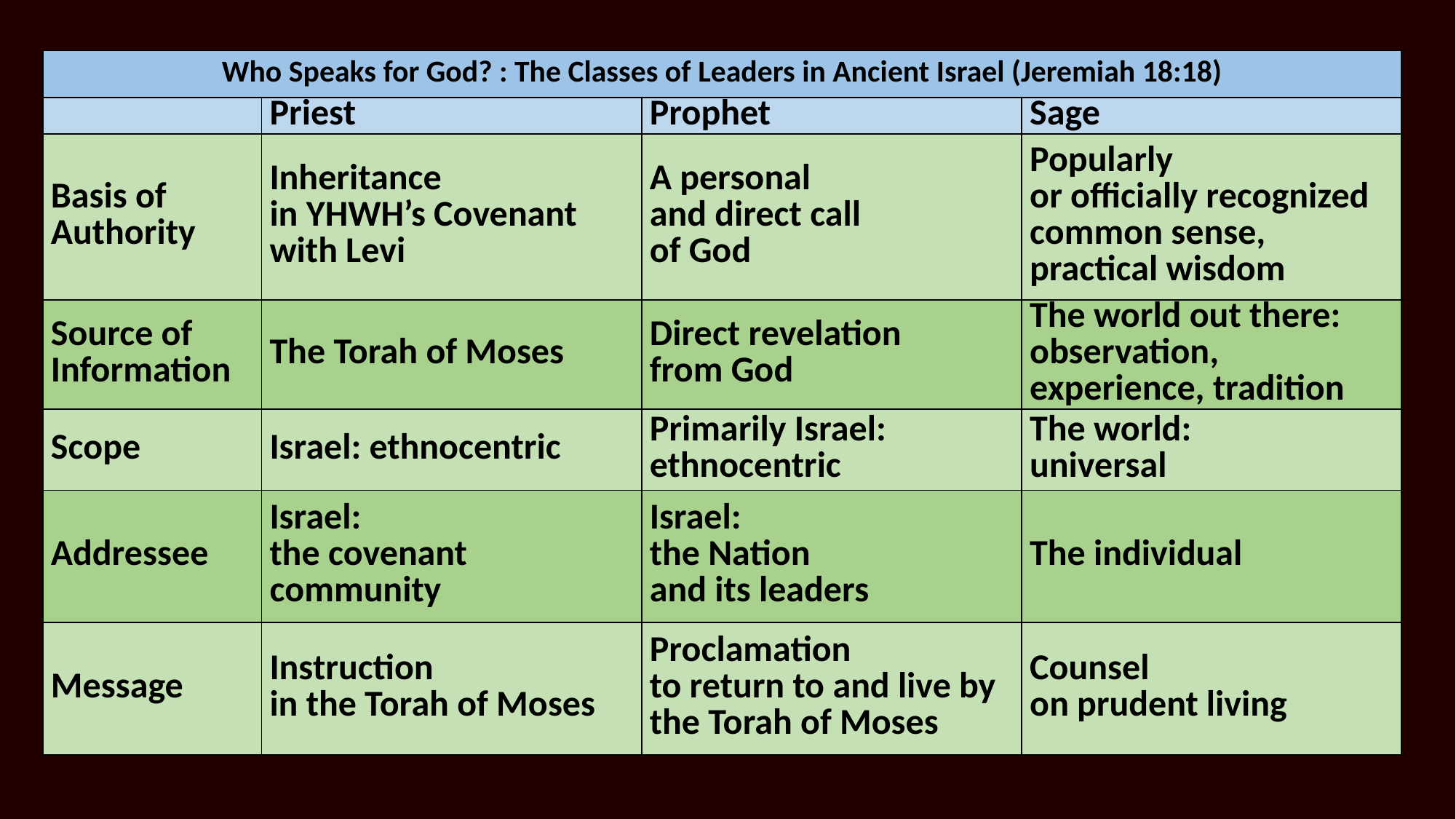

| Who Speaks for God? : The Classes of Leaders in Ancient Israel (Jeremiah 18:18) |  |  |  |
| --- | --- | --- | --- |
|  | Priest | Prophet | Sage |
| Basis of Authority | Inheritance in YHWH’s Covenant with Levi | A personal and direct call of God | Popularly or officially recognized common sense, practical wisdom |
| Source of Information | The Torah of Moses | Direct revelation from God | The world out there: observation, experience, tradition |
| Scope | Israel: ethnocentric | Primarily Israel: ethnocentric | The world: universal |
| Addressee | Israel: the covenant community | Israel: the Nation and its leaders | The individual |
| Message | Instruction in the Torah of Moses | Proclamation to return to and live by the Torah of Moses | Counsel on prudent living |